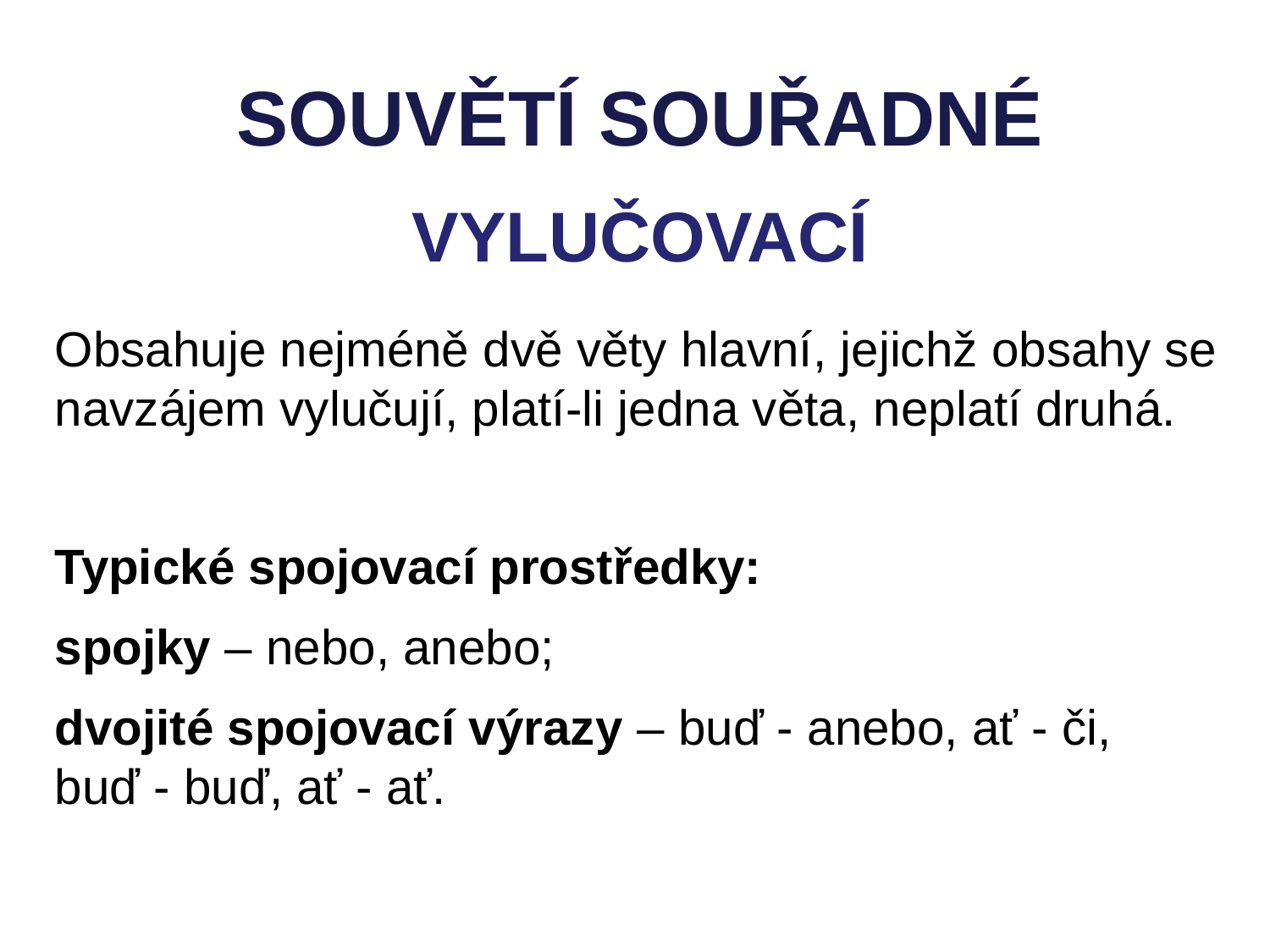

SOUVĚTÍ SOUŘADNÉ
VYLUČOVACÍ
Obsahuje nejméně dvě věty hlavní, jejichž obsahy se navzájem vylučují, platí-li jedna věta, neplatí druhá.
Typické spojovací prostředky:
spojky – nebo, anebo;
dvojité spojovací výrazy – buď - anebo, ať - či,
buď - buď, ať - ať.